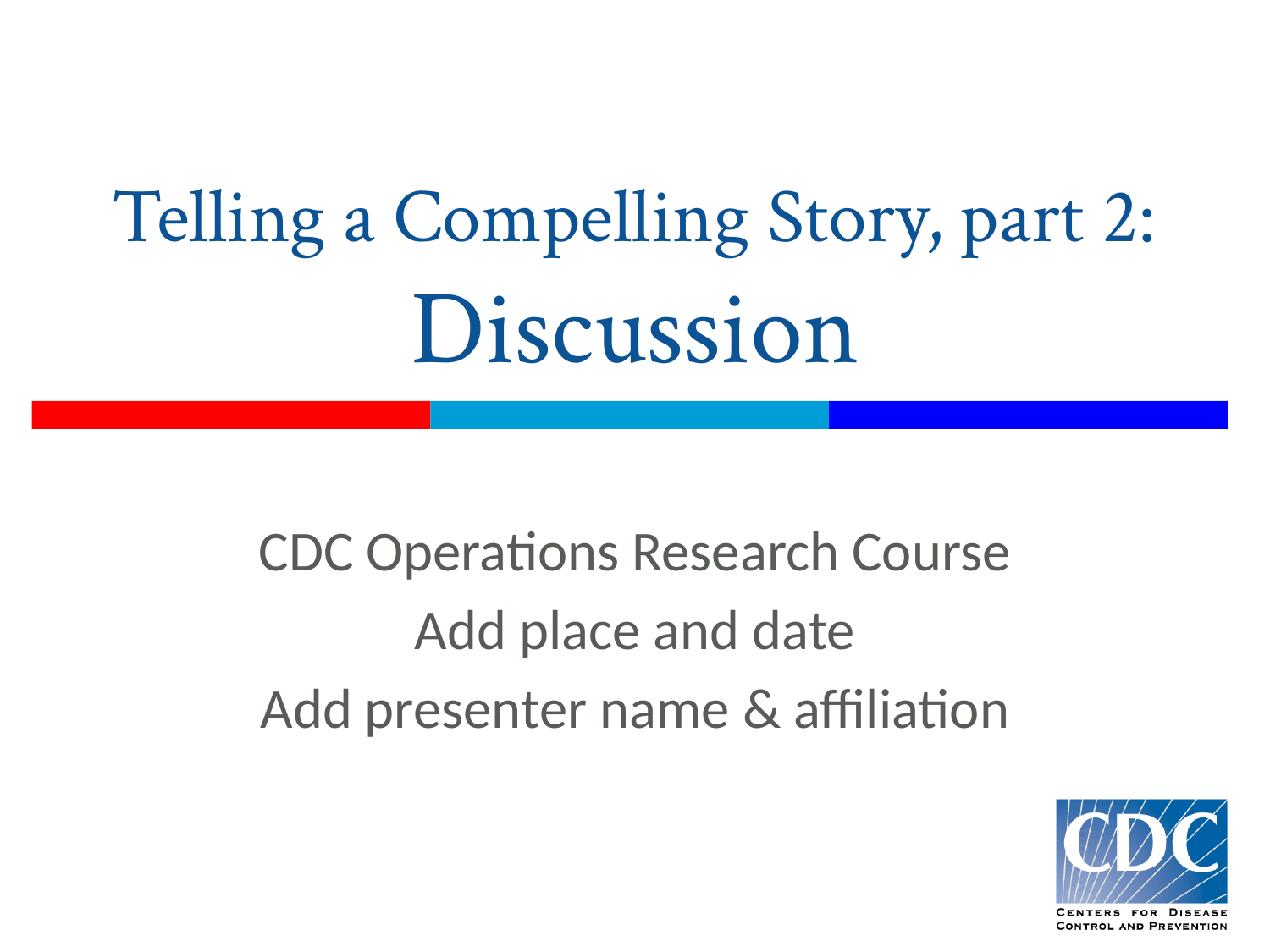

# Telling a Compelling Story, part 2: Discussion
CDC Operations Research Course
Add place and date
Add presenter name & affiliation